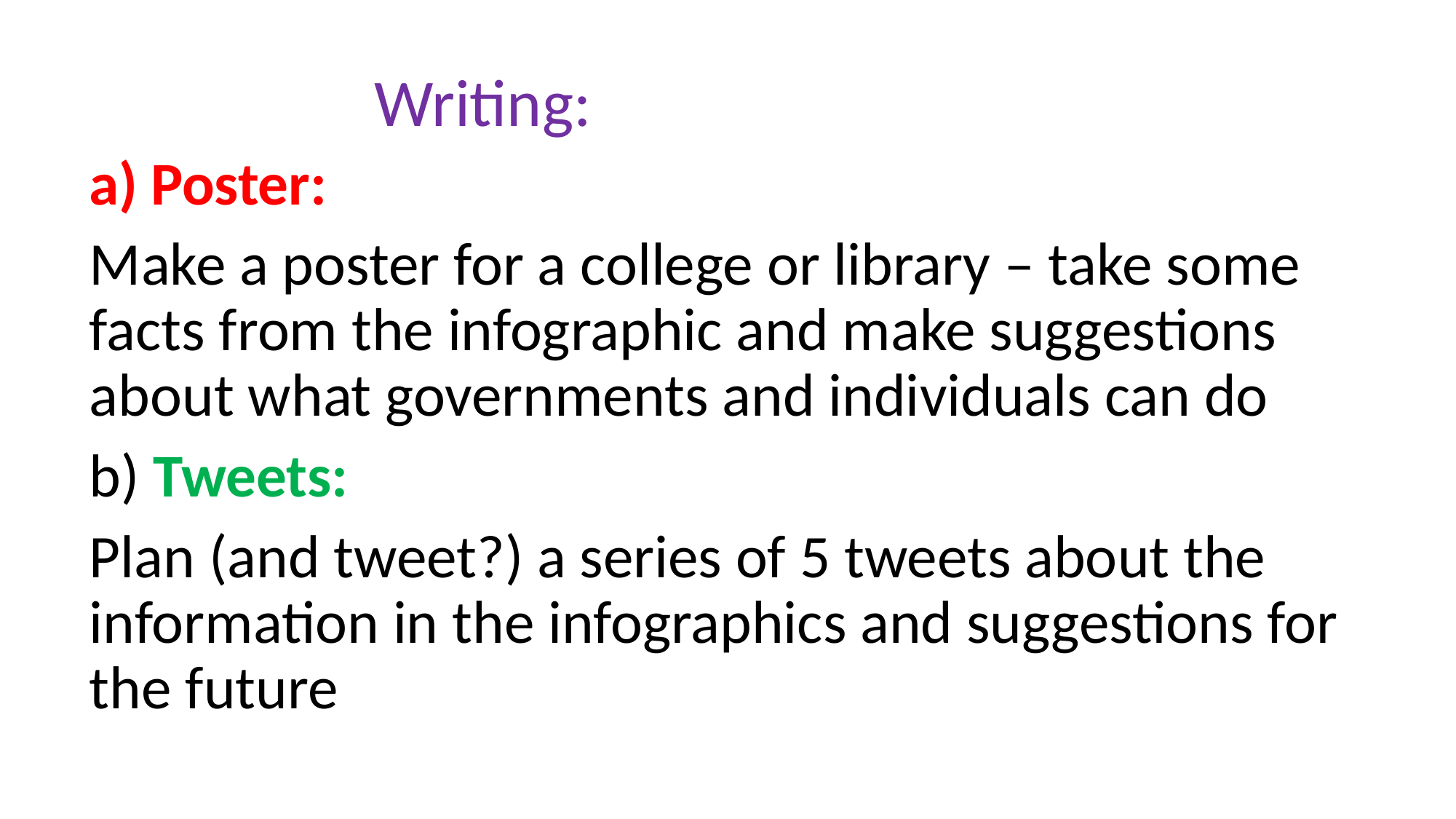

# Writing:
Poster:
Make a poster for a college or library – take some facts from the infographic and make suggestions about what governments and individuals can do
b) Tweets:
Plan (and tweet?) a series of 5 tweets about the information in the infographics and suggestions for the future